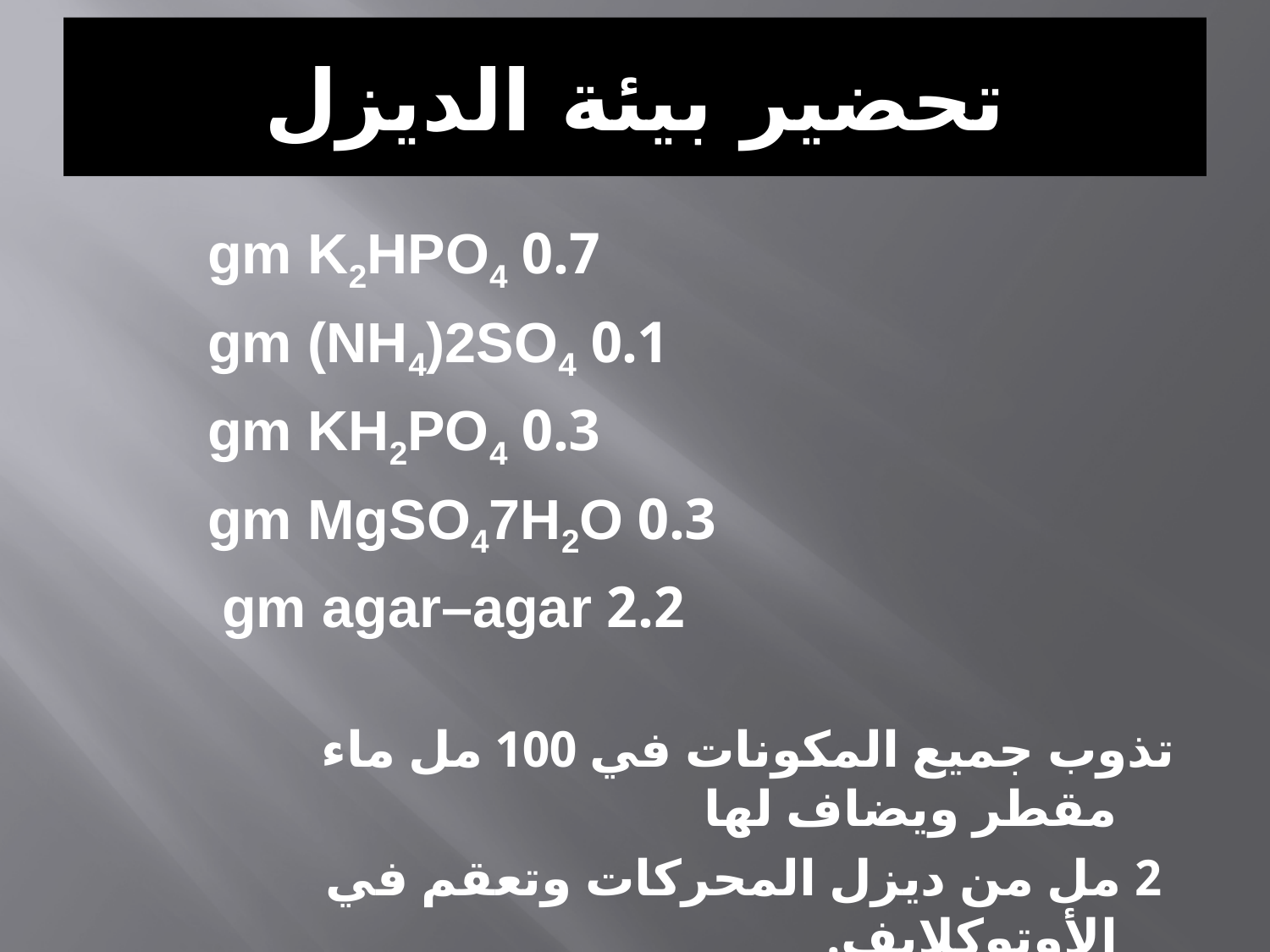

# تحضير بيئة الديزل
0.7 gm K2HPO4
0.1 gm (NH4)2SO4
0.3 gm KH2PO4
0.3 gm MgSO47H2O
2.2 gm agar–agar

تذوب جميع المكونات في 100 مل ماء مقطر ويضاف لها
 2 مل من ديزل المحركات وتعقم في الأوتوكلايف.